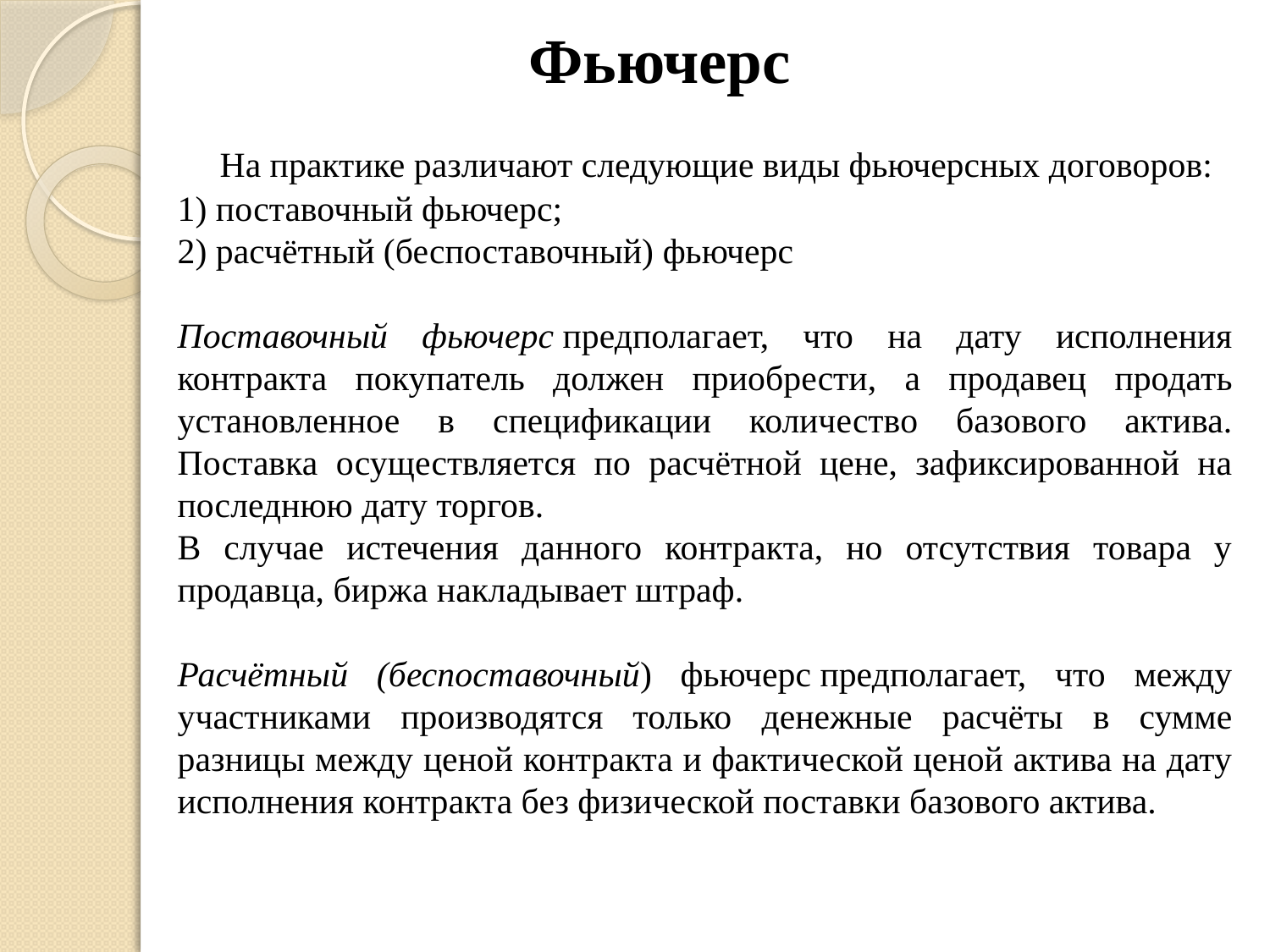

# Фьючерс

    На практике различают следующие виды фьючерсных договоров:
1) поставочный фьючерс;
2) расчётный (беспоставочный) фьючерс

Поставочный фьючерс предполагает, что на дату исполнения контракта покупатель должен приобрести, а продавец продать установленное в спецификации количество базового актива. Поставка осуществляется по расчётной цене, зафиксированной на последнюю дату торгов.
В случае истечения данного контракта, но отсутствия товара у продавца, биржа накладывает штраф.

Расчётный (беспоставочный) фьючерс предполагает, что между участниками производятся только денежные расчёты в сумме разницы между ценой контракта и фактической ценой актива на дату исполнения контракта без физической поставки базового актива.